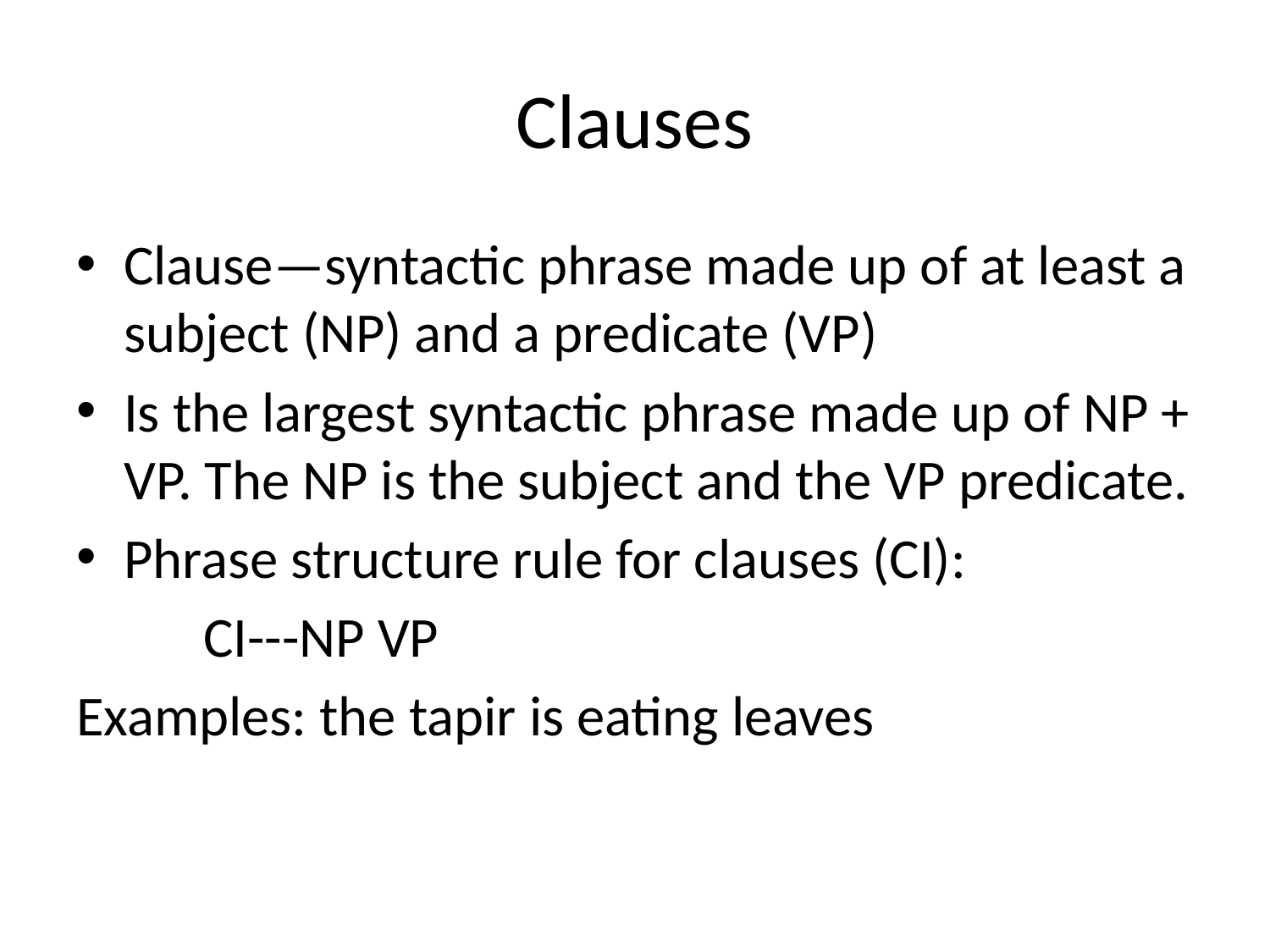

# Clauses
Clause—syntactic phrase made up of at least a subject (NP) and a predicate (VP)
Is the largest syntactic phrase made up of NP + VP. The NP is the subject and the VP predicate.
Phrase structure rule for clauses (CI):
          CI---NP VP
Examples: the tapir is eating leaves